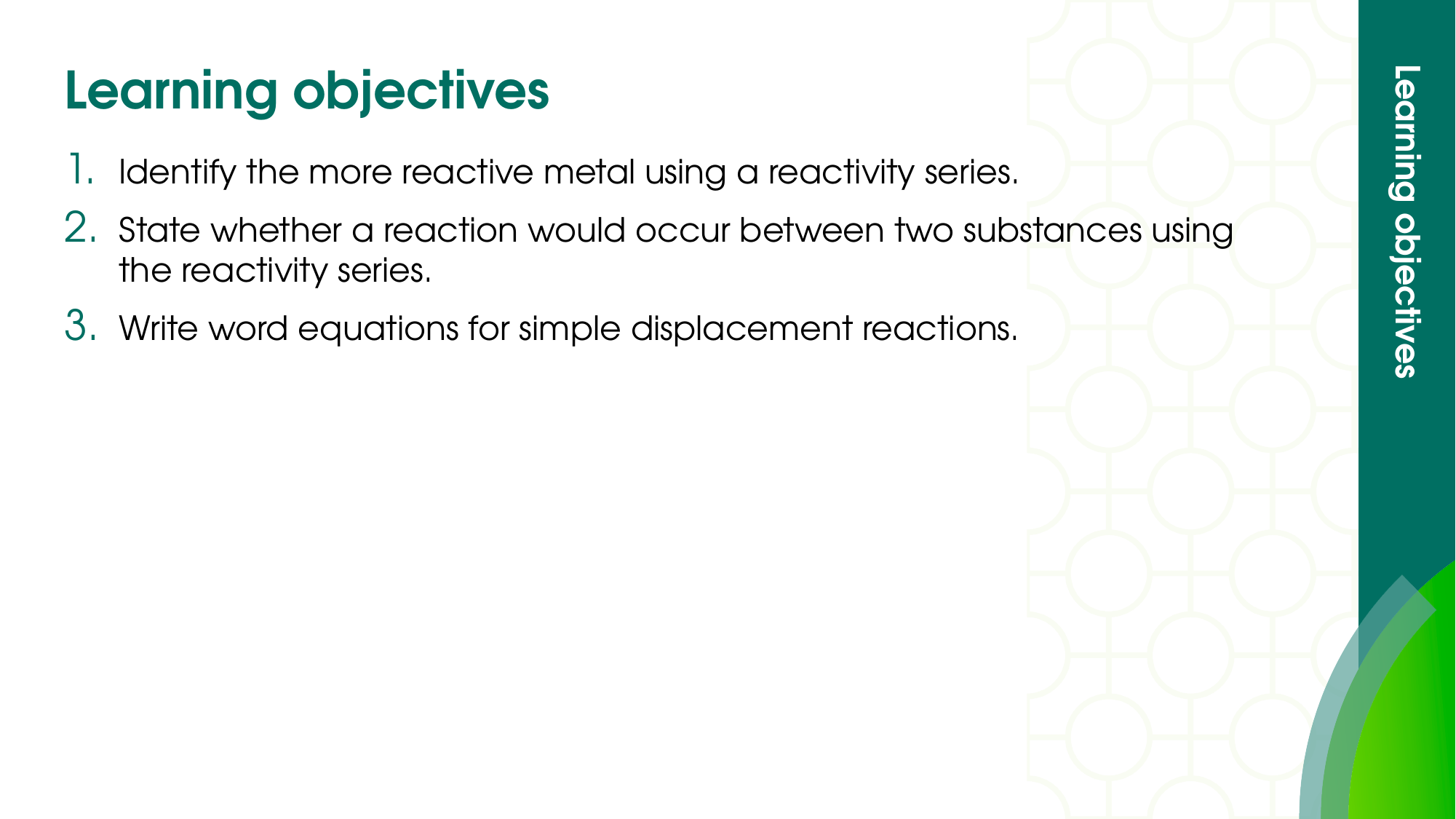

# Learning objectives
Identify the more reactive metal using a reactivity series.
State whether a reaction would occur between two substances using the reactivity series.
Write word equations for simple displacement reactions.
Learning objectives